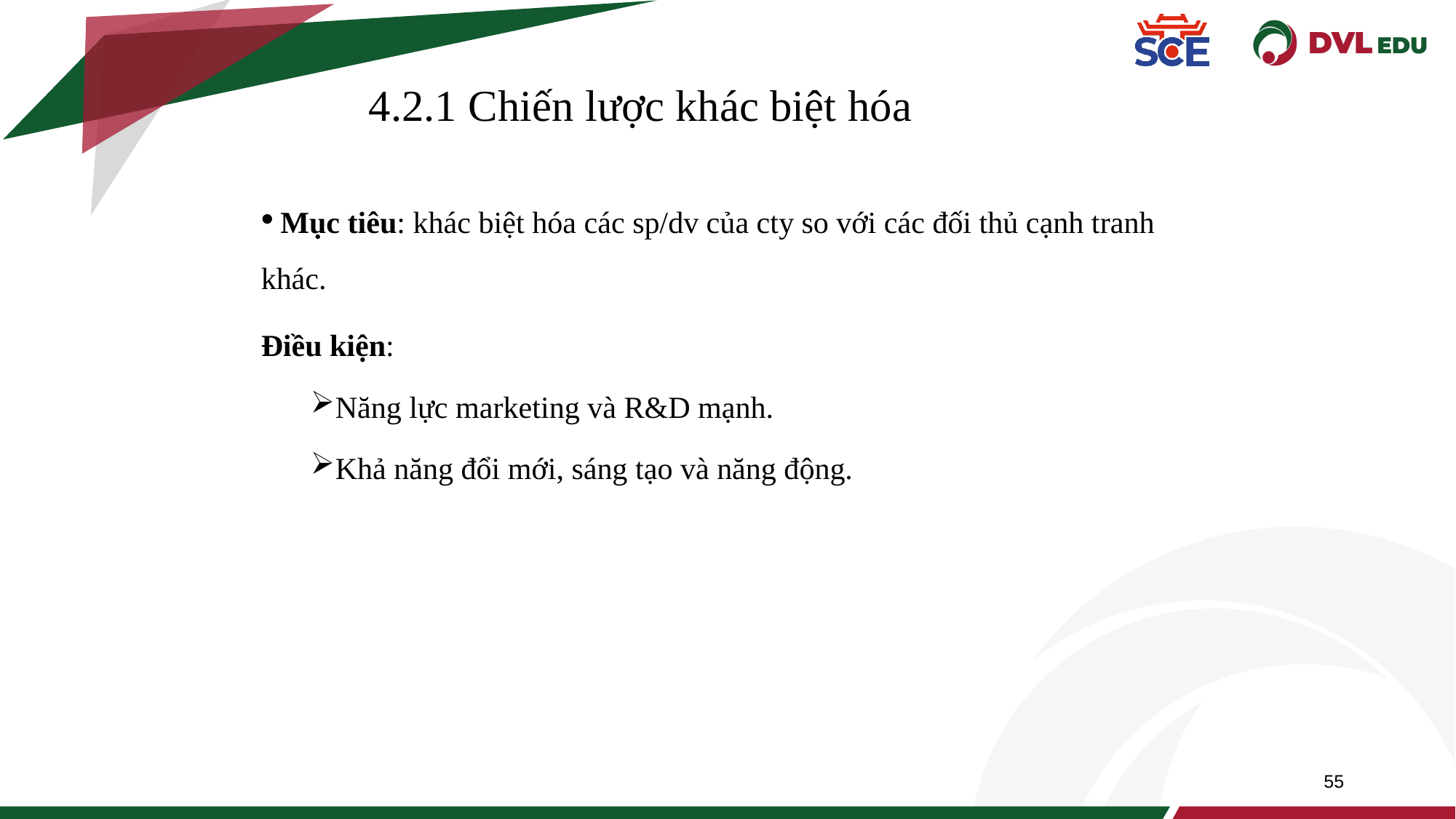

4.2.1 Chiến lược khác biệt hóa
 Mục tiêu: khác biệt hóa các sp/dv của cty so với các đối thủ cạnh tranh khác.
Điều kiện:
Năng lực marketing và R&D mạnh.
Khả năng đổi mới, sáng tạo và năng động.
55